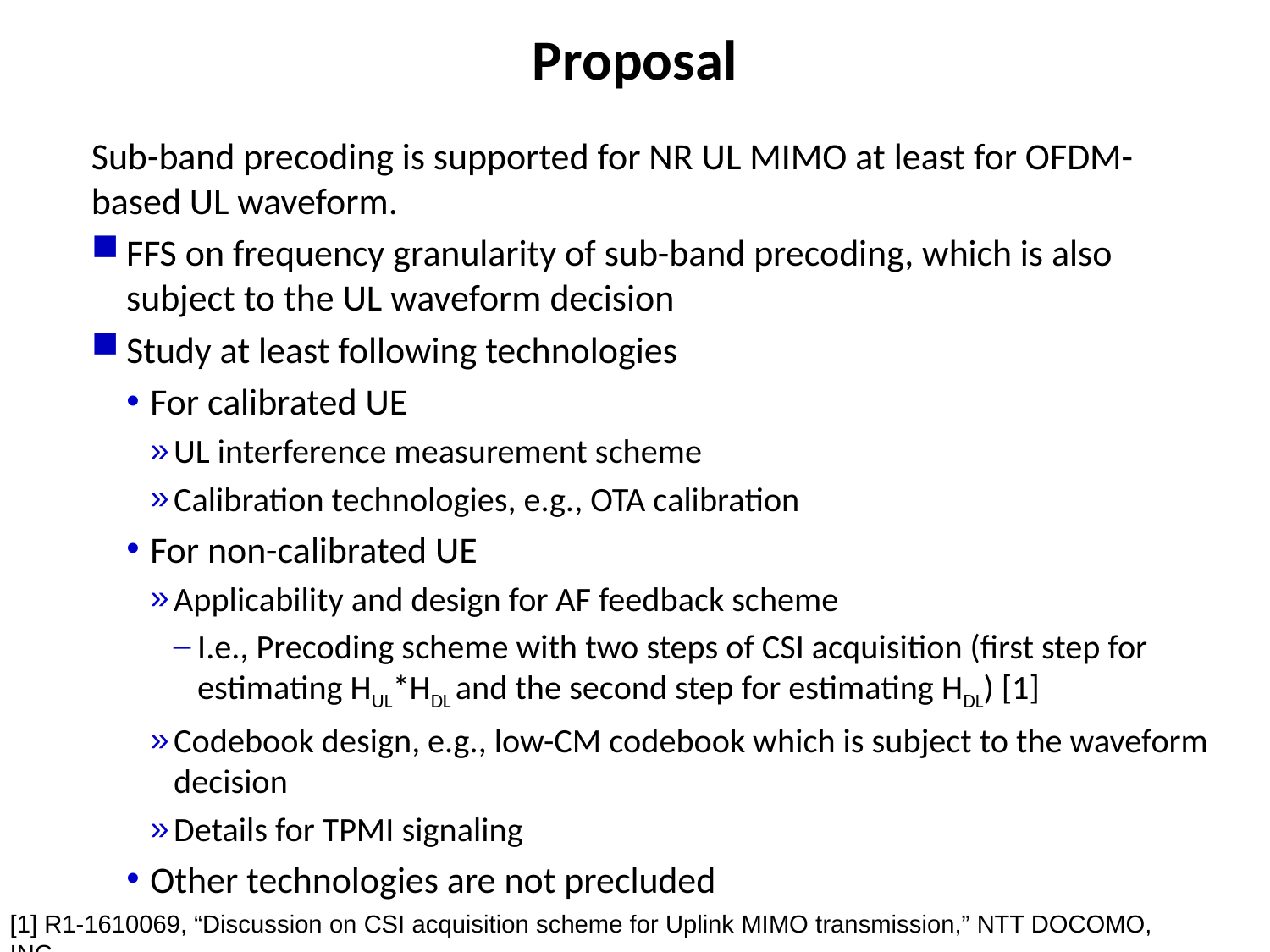

# Proposal
Sub-band precoding is supported for NR UL MIMO at least for OFDM-based UL waveform.
FFS on frequency granularity of sub-band precoding, which is also subject to the UL waveform decision
Study at least following technologies
For calibrated UE
UL interference measurement scheme
Calibration technologies, e.g., OTA calibration
For non-calibrated UE
Applicability and design for AF feedback scheme
I.e., Precoding scheme with two steps of CSI acquisition (first step for estimating HUL*HDL and the second step for estimating HDL) [1]
Codebook design, e.g., low-CM codebook which is subject to the waveform decision
Details for TPMI signaling
Other technologies are not precluded
[1] R1-1610069, “Discussion on CSI acquisition scheme for Uplink MIMO transmission,” NTT DOCOMO, INC.